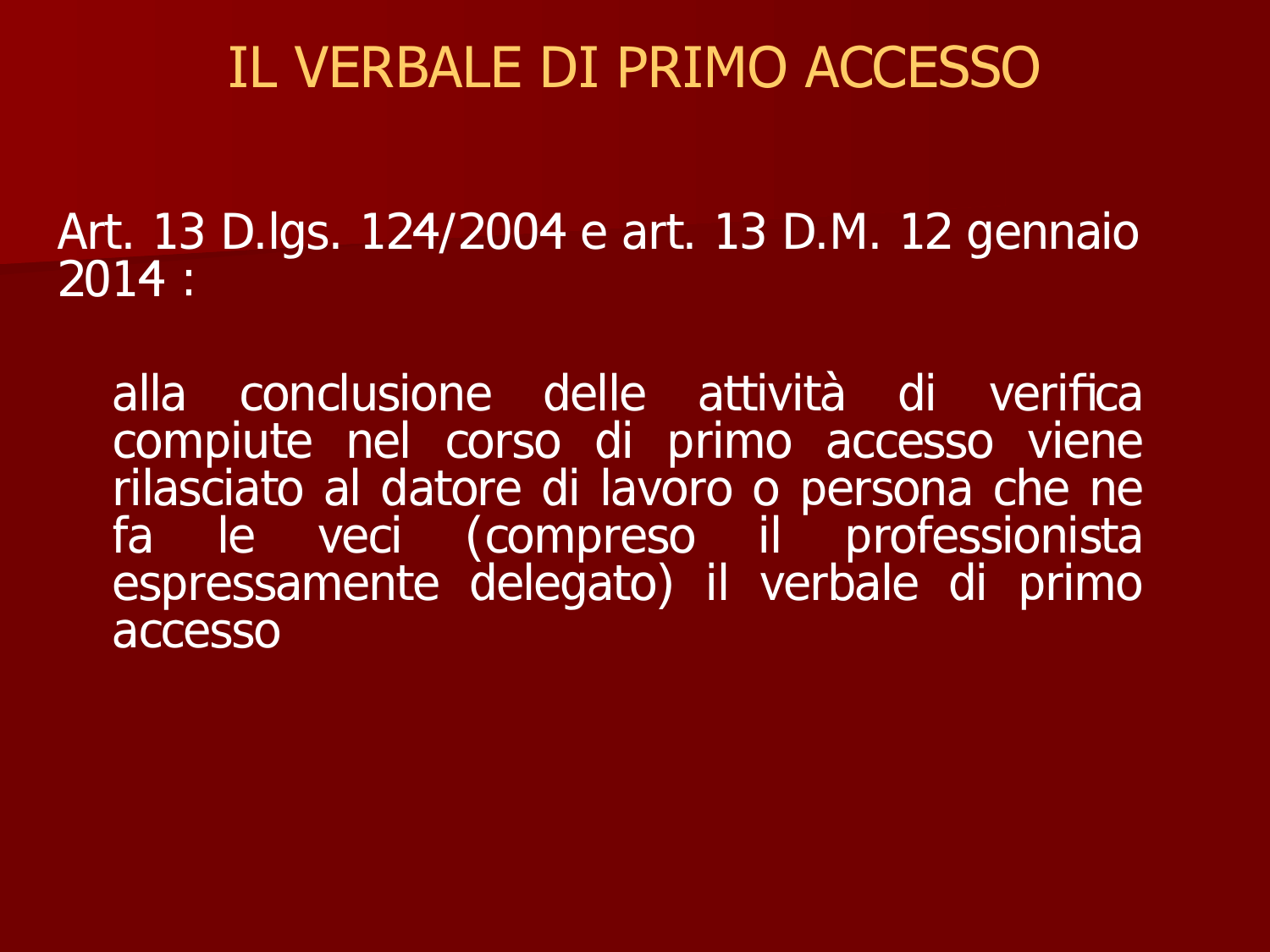

# IL VERBALE DI PRIMO ACCESSO

Art. 13 D.lgs. 124/2004 e art. 13 D.M. 12 gennaio 2014 :

alla conclusione delle attività di verifica compiute nel corso di primo accesso viene rilasciato al datore di lavoro o persona che ne fa le veci (compreso il professionista espressamente delegato) il verbale di primo accesso